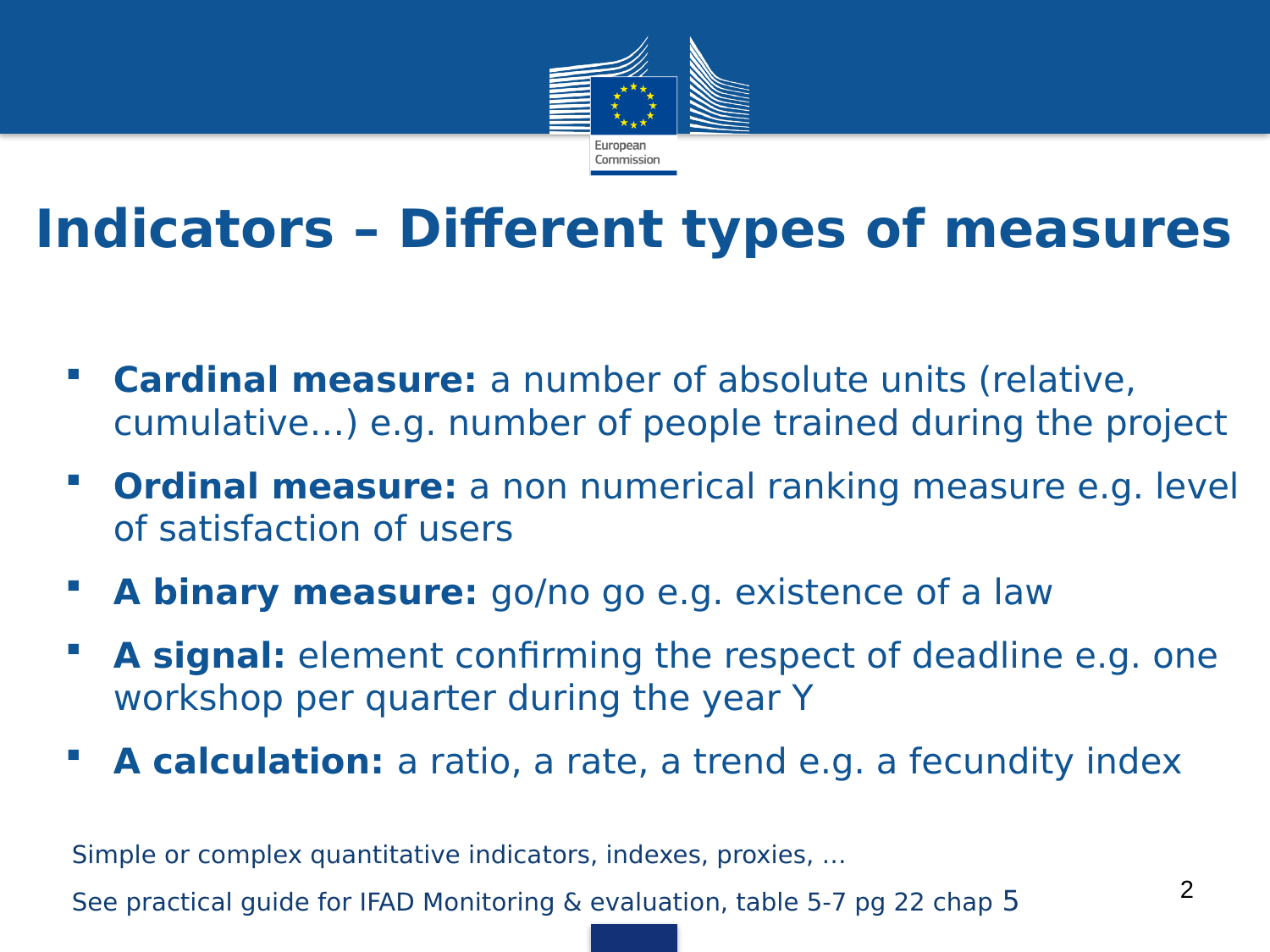

# Indicators – Different types of measures
Cardinal measure: a number of absolute units (relative, cumulative…) e.g. number of people trained during the project
Ordinal measure: a non numerical ranking measure e.g. level of satisfaction of users
A binary measure: go/no go e.g. existence of a law
A signal: element confirming the respect of deadline e.g. one workshop per quarter during the year Y
A calculation: a ratio, a rate, a trend e.g. a fecundity index
Simple or complex quantitative indicators, indexes, proxies, …
See practical guide for IFAD Monitoring & evaluation, table 5-7 pg 22 chap 5
2